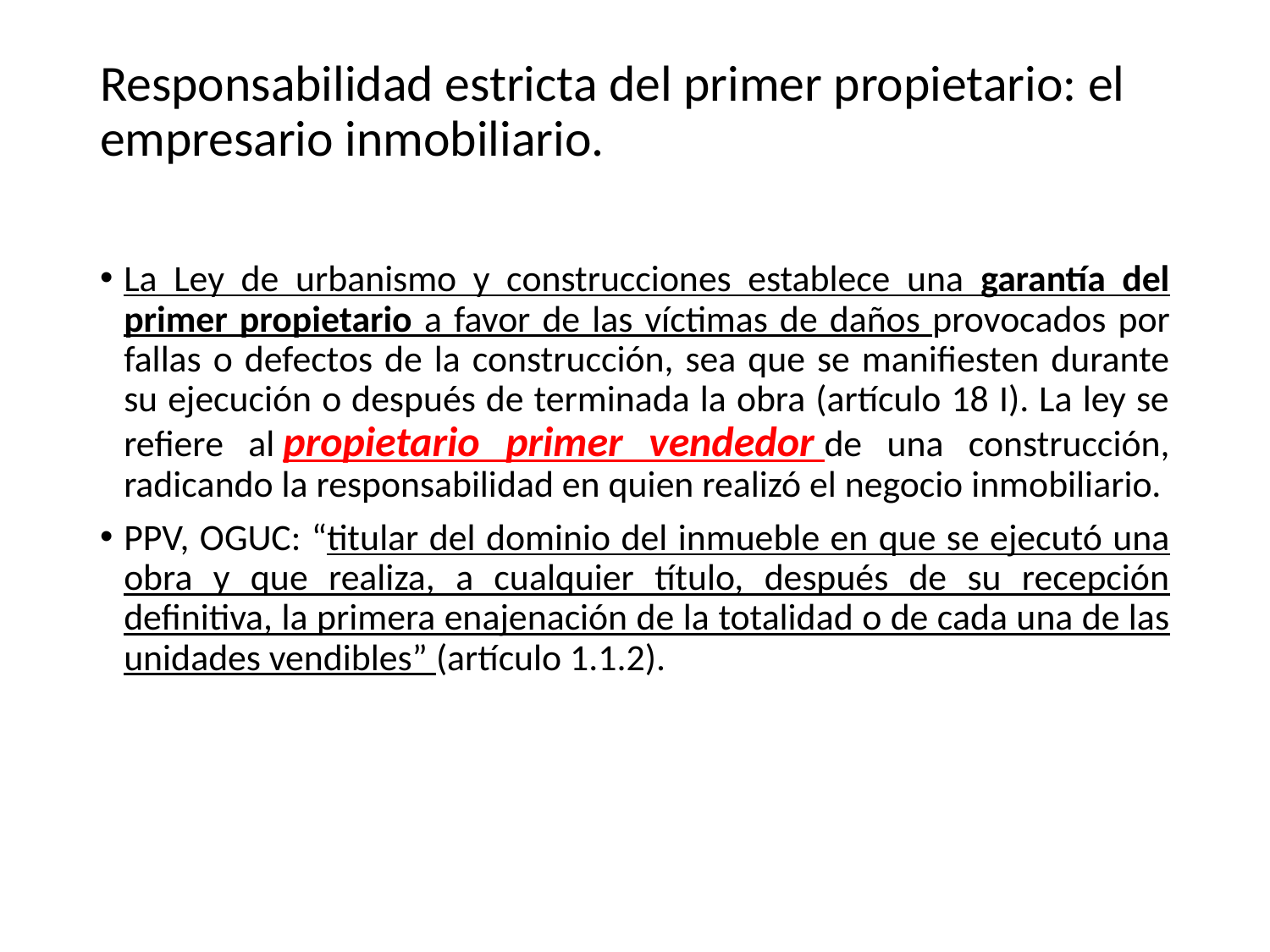

# Responsabilidad estricta del primer propietario: el empresario inmobiliario.
La Ley de urbanismo y construcciones establece una garantía del primer propietario a favor de las víctimas de daños provocados por fallas o defectos de la construcción, sea que se manifiesten durante su ejecución o después de terminada la obra (artículo 18 I). La ley se refiere al propietario primer vendedor de una construcción, radicando la responsabilidad en quien realizó el negocio inmobiliario.
PPV, OGUC: “titular del dominio del inmueble en que se ejecutó una obra y que realiza, a cualquier título, después de su recepción definitiva, la primera enajenación de la totalidad o de cada una de las unidades vendibles” (artículo 1.1.2).